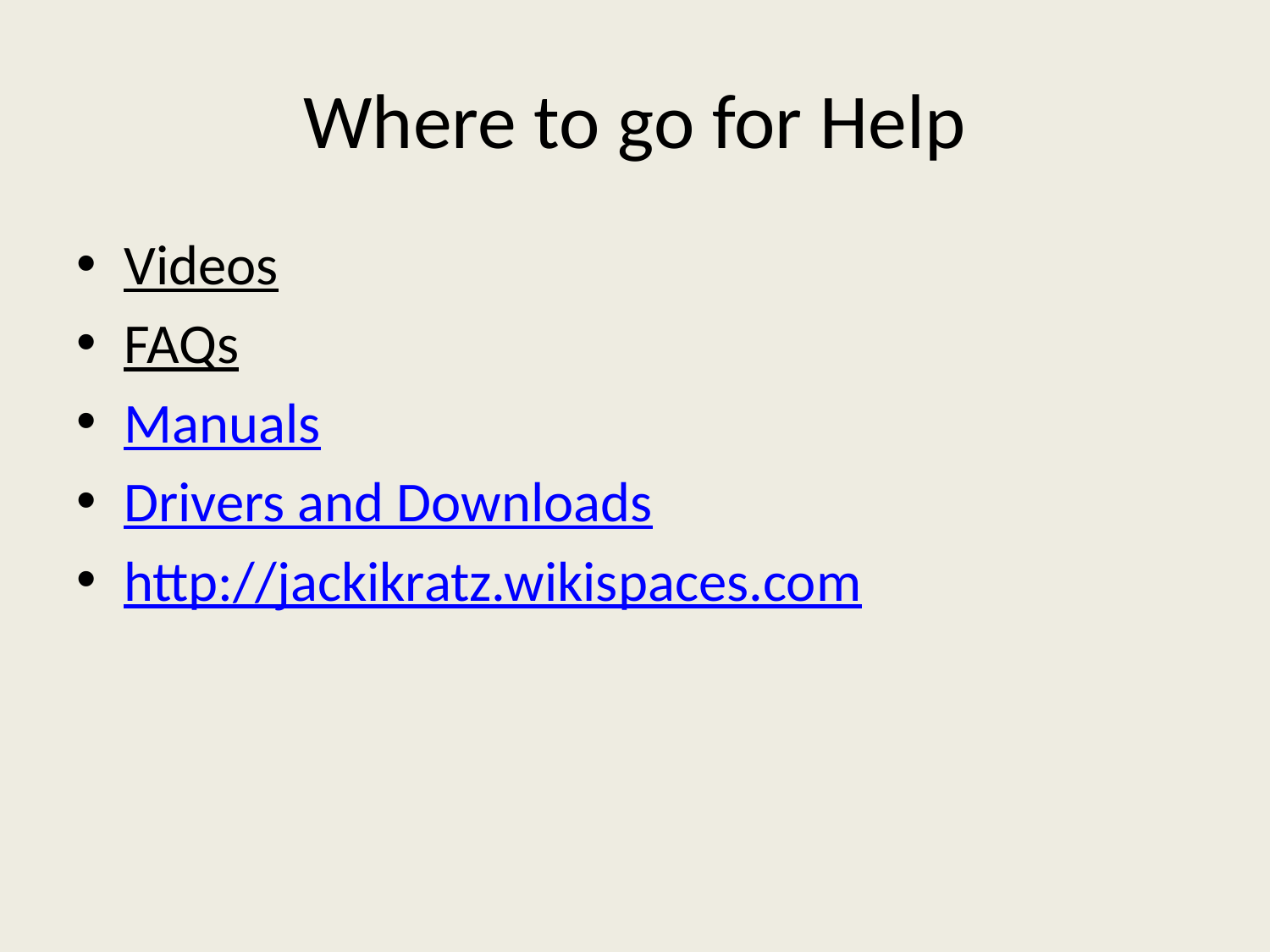

# Where to go for Help
Videos
FAQs
Manuals
Drivers and Downloads
http://jackikratz.wikispaces.com